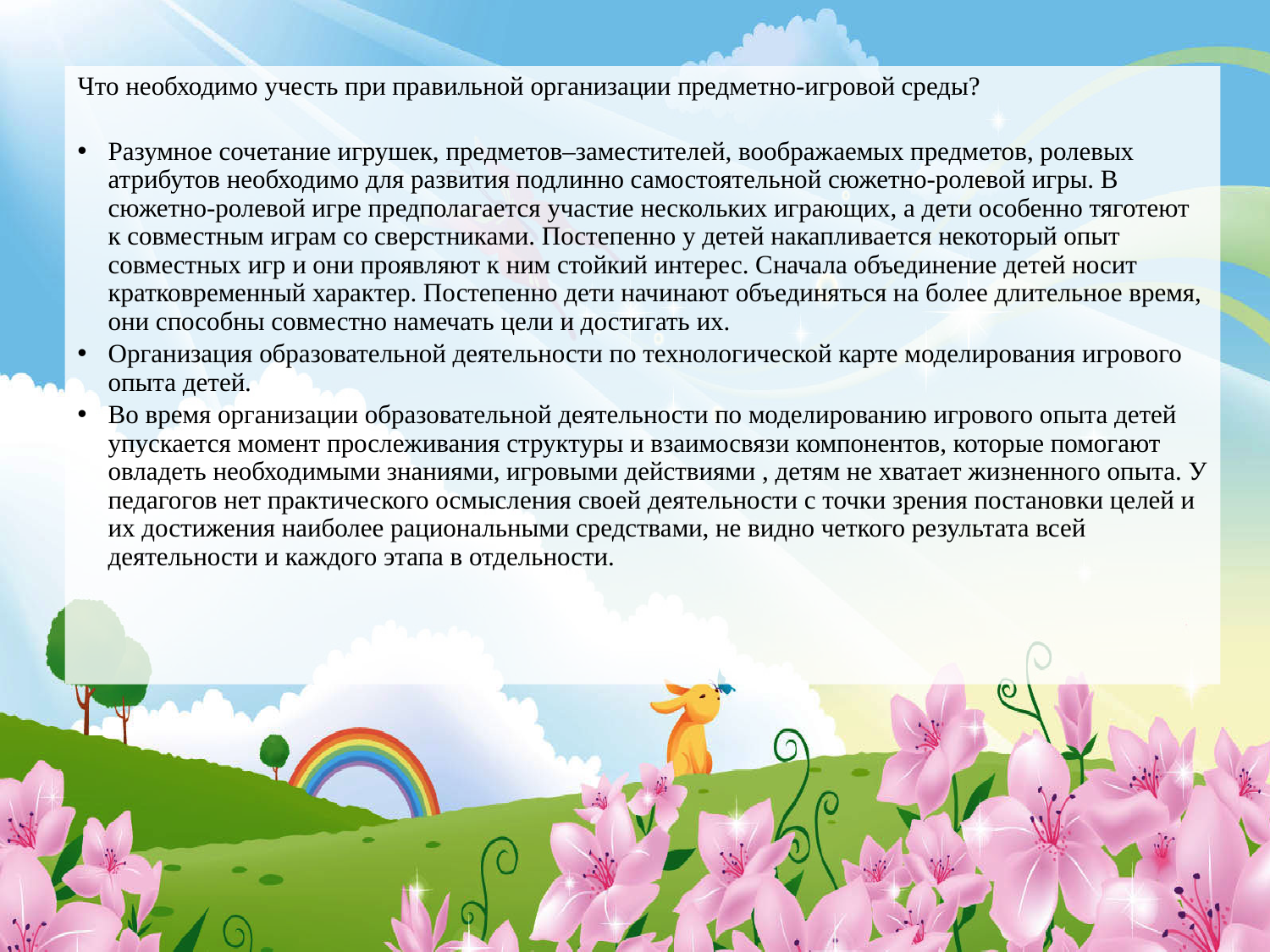

Что необходимо учесть при правильной организации предметно-игровой среды?

Разумное сочетание игрушек, предметов–заместителей, воображаемых предметов, ролевых атрибутов необходимо для развития подлинно самостоятельной сюжетно-ролевой игры. В сюжетно-ролевой игре предполагается участие нескольких играющих, а дети особенно тяготеют к совместным играм со сверстниками. Постепенно у детей накапливается некоторый опыт совместных игр и они проявляют к ним стойкий интерес. Сначала объединение детей носит кратковременный характер. Постепенно дети начинают объединяться на более длительное время, они способны совместно намечать цели и достигать их.
Организация образовательной деятельности по технологической карте моделирования игрового опыта детей.
Во время организации образовательной деятельности по моделированию игрового опыта детей упускается момент прослеживания структуры и взаимосвязи компонентов, которые помогают овладеть необходимыми знаниями, игровыми действиями , детям не хватает жизненного опыта. У педагогов нет практического осмысления своей деятельности с точки зрения постановки целей и их достижения наиболее рациональными средствами, не видно четкого результата всей деятельности и каждого этапа в отдельности.